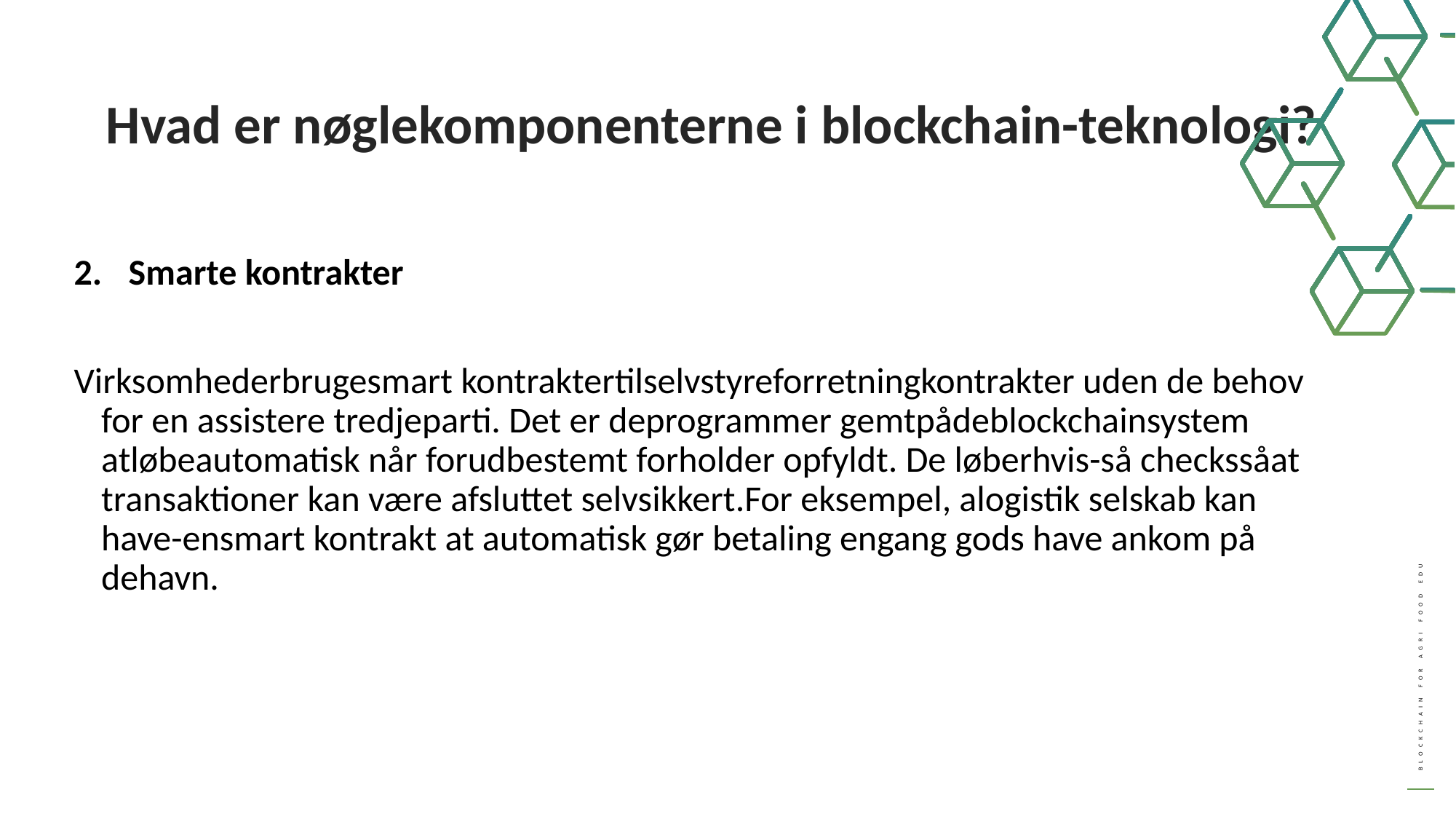

Hvad er nøglekomponenterne i blockchain-teknologi?
Smarte kontrakter

Virksomhederbrugesmart kontraktertilselvstyreforretningkontrakter uden de behov for en assistere tredjeparti. Det er deprogrammer gemtpådeblockchainsystem atløbeautomatisk når forudbestemt forholder opfyldt. De løberhvis-så checkssåat transaktioner kan være afsluttet selvsikkert.For eksempel, alogistik selskab kan have-ensmart kontrakt at automatisk gør betaling engang gods have ankom på dehavn.